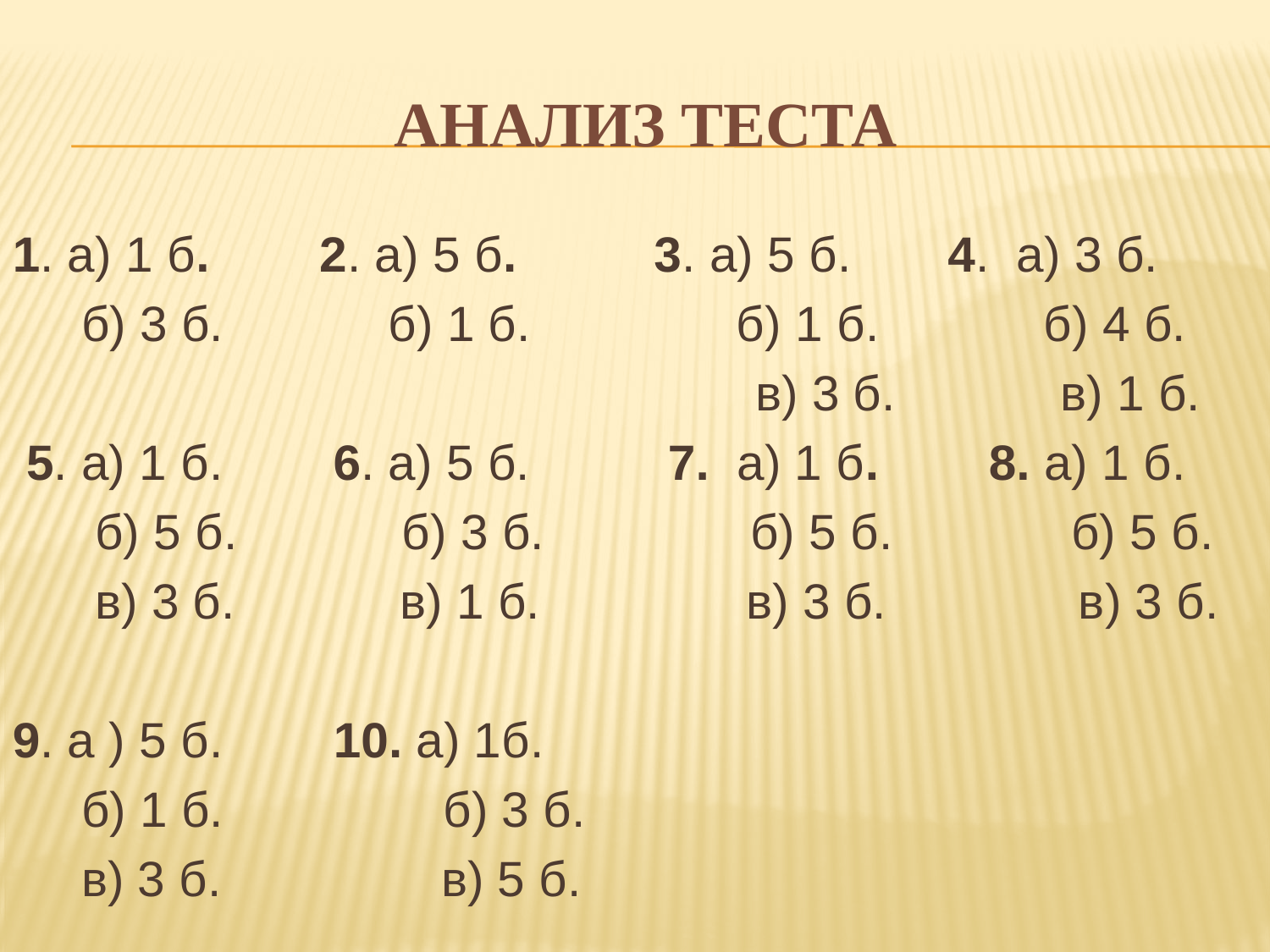

# Анализ теста
1. а) 1 б.        2. а) 5 б.          3. а) 5 б.       4.  а) 3 б.
     б) 3 б.            б) 1 б.               б) 1 б.            б) 4 б.
                                                      в) 3 б.            в) 1 б.
 5. а) 1 б.        6. а) 5 б.          7.  а) 1 б.        8. а) 1 б.
      б) 5 б.            б) 3 б.               б) 5 б.             б) 5 б.
      в) 3 б.            в) 1 б.               в) 3 б.              в) 3 б.

9. а ) 5 б.        10. а) 1б.
     б) 1 б.                б) 3 б.
     в) 3 б.                в) 5 б.